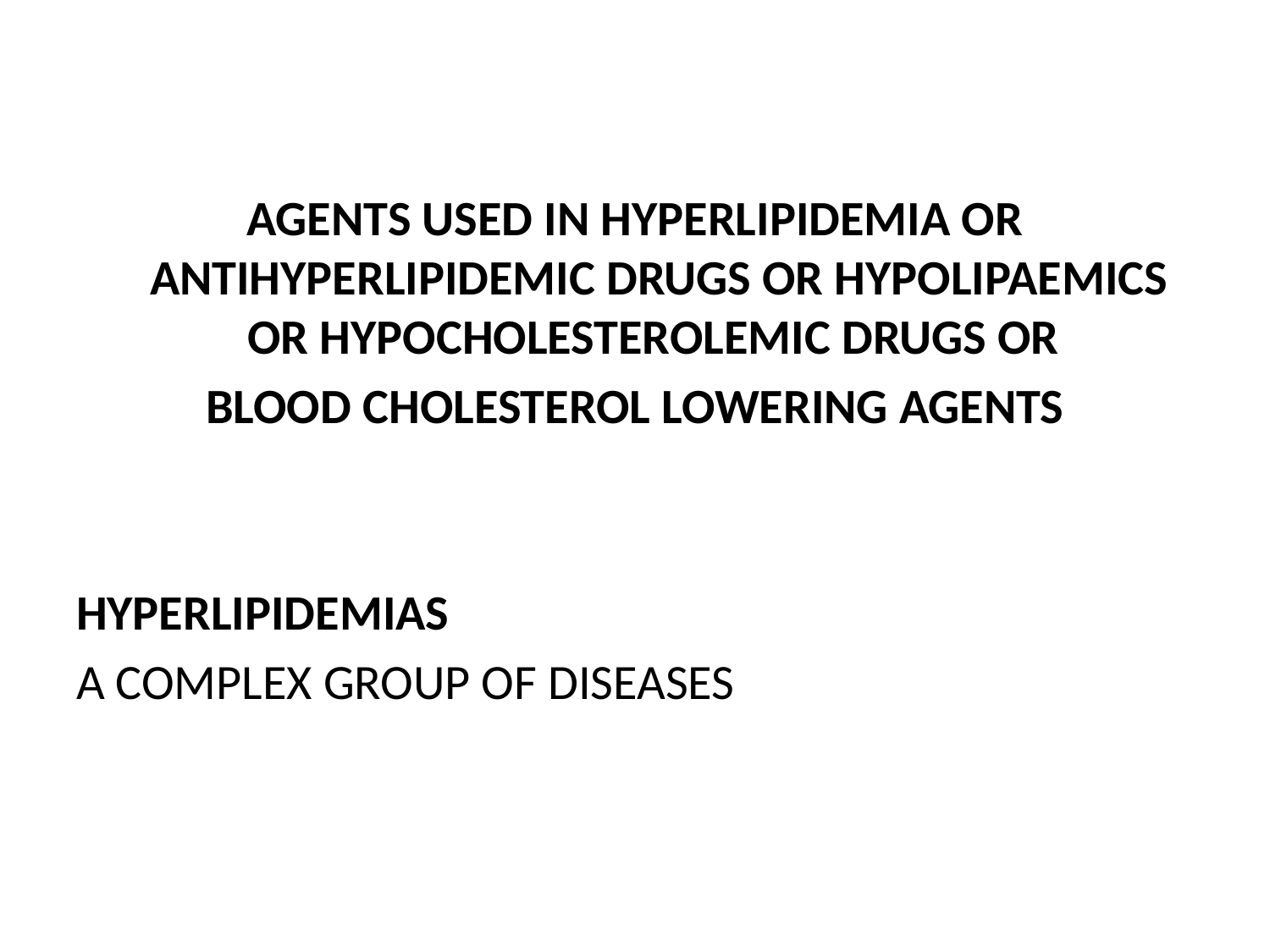

AGENTS USED IN HYPERLIPIDEMIA OR ANTIHYPERLIPIDEMIC DRUGS OR HYPOLIPAEMICS OR HYPOCHOLESTEROLEMIC DRUGS OR
BLOOD CHOLESTEROL LOWERING AGENTS

HYPERLIPIDEMIAS
A COMPLEX GROUP OF DISEASES